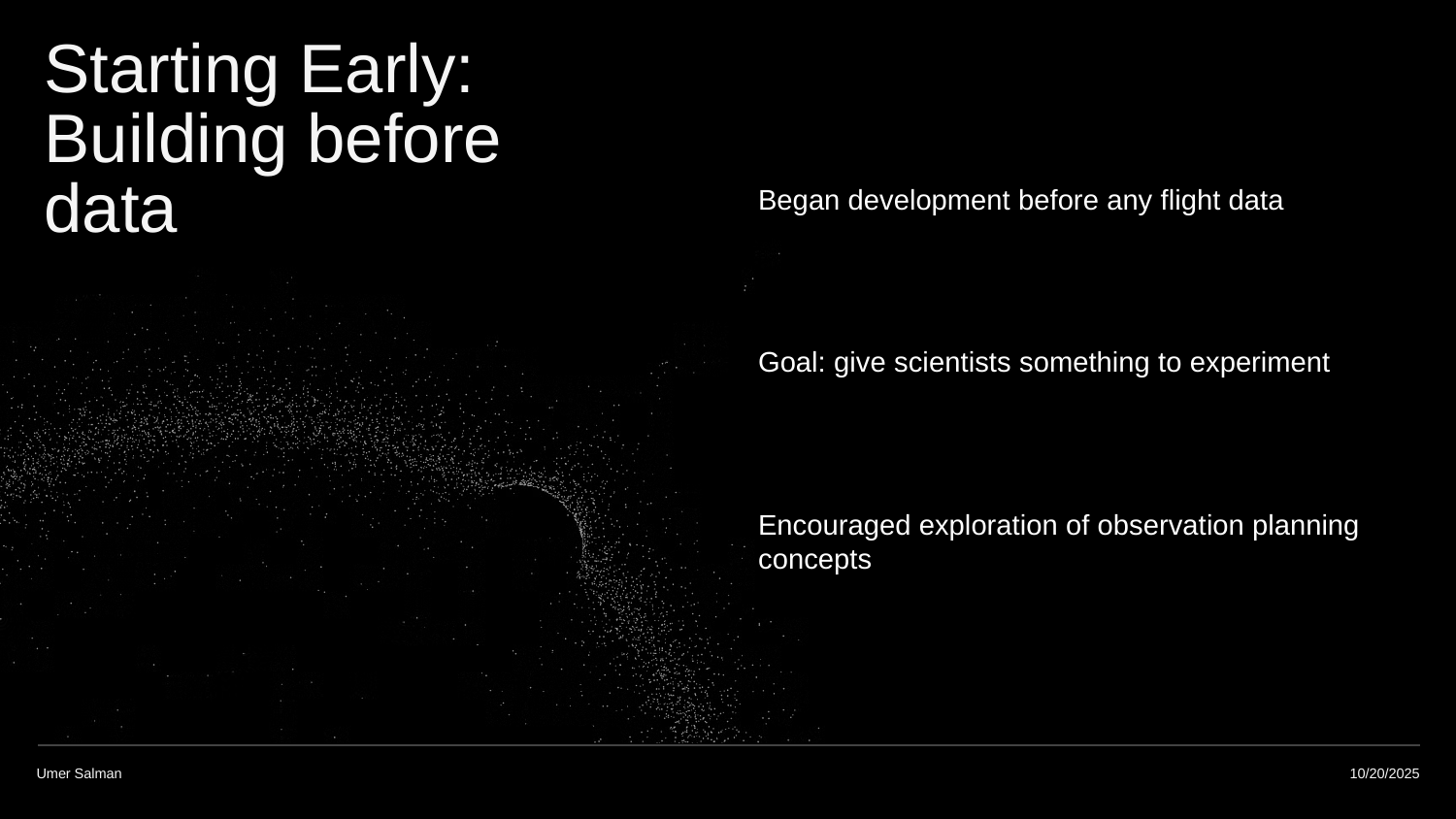

Began development before any flight data

Goal: give scientists something to experiment

Encouraged exploration of observation planning concepts
# Starting Early:
Building before data
Umer Salman
10/20/2025